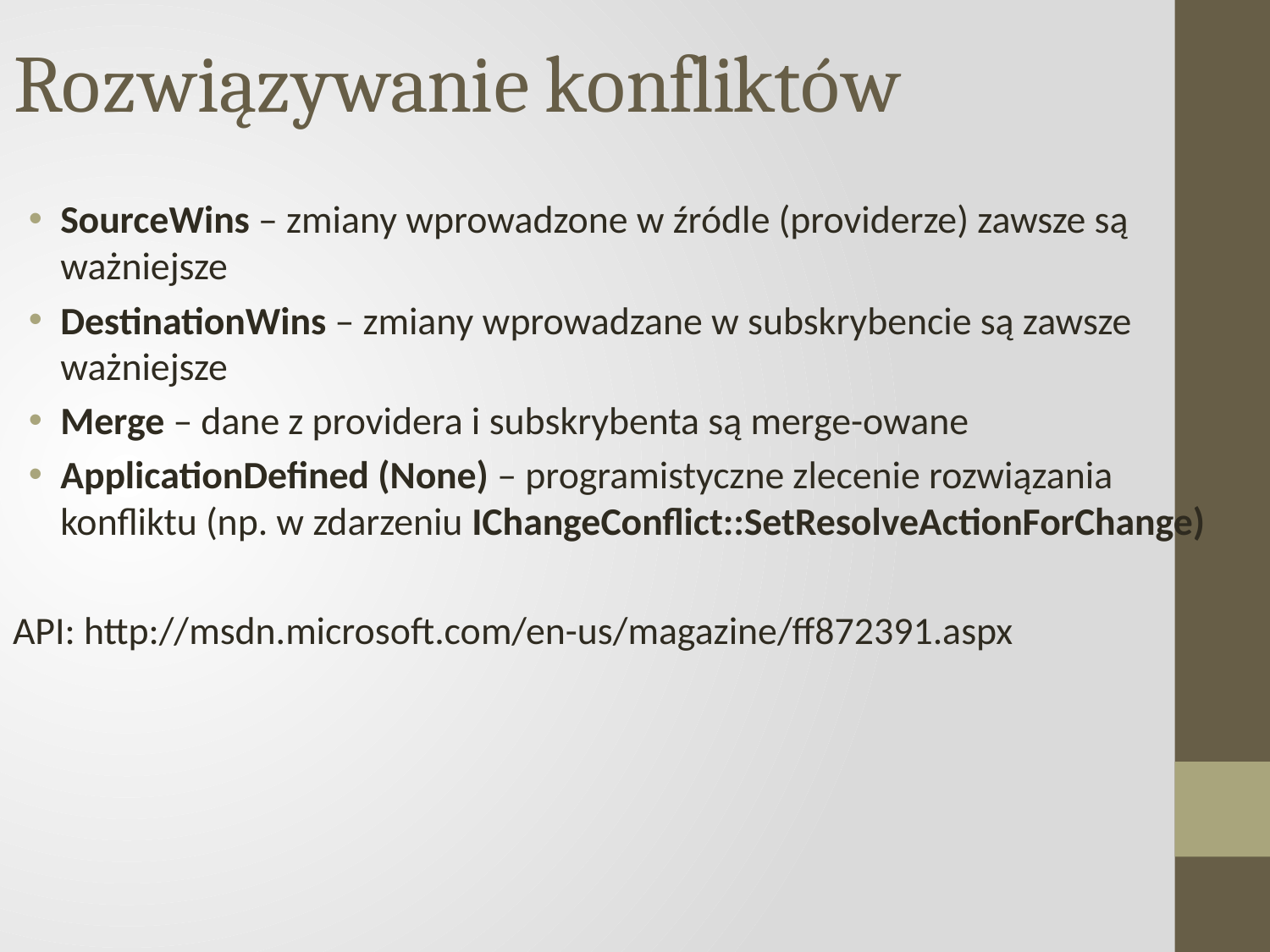

Rozwiązywanie konfliktów
SourceWins – zmiany wprowadzone w źródle (providerze) zawsze są ważniejsze
DestinationWins – zmiany wprowadzane w subskrybencie są zawsze ważniejsze
Merge – dane z providera i subskrybenta są merge-owane
ApplicationDefined (None) – programistyczne zlecenie rozwiązania konfliktu (np. w zdarzeniu IChangeConflict::SetResolveActionForChange)

API: http://msdn.microsoft.com/en-us/magazine/ff872391.aspx